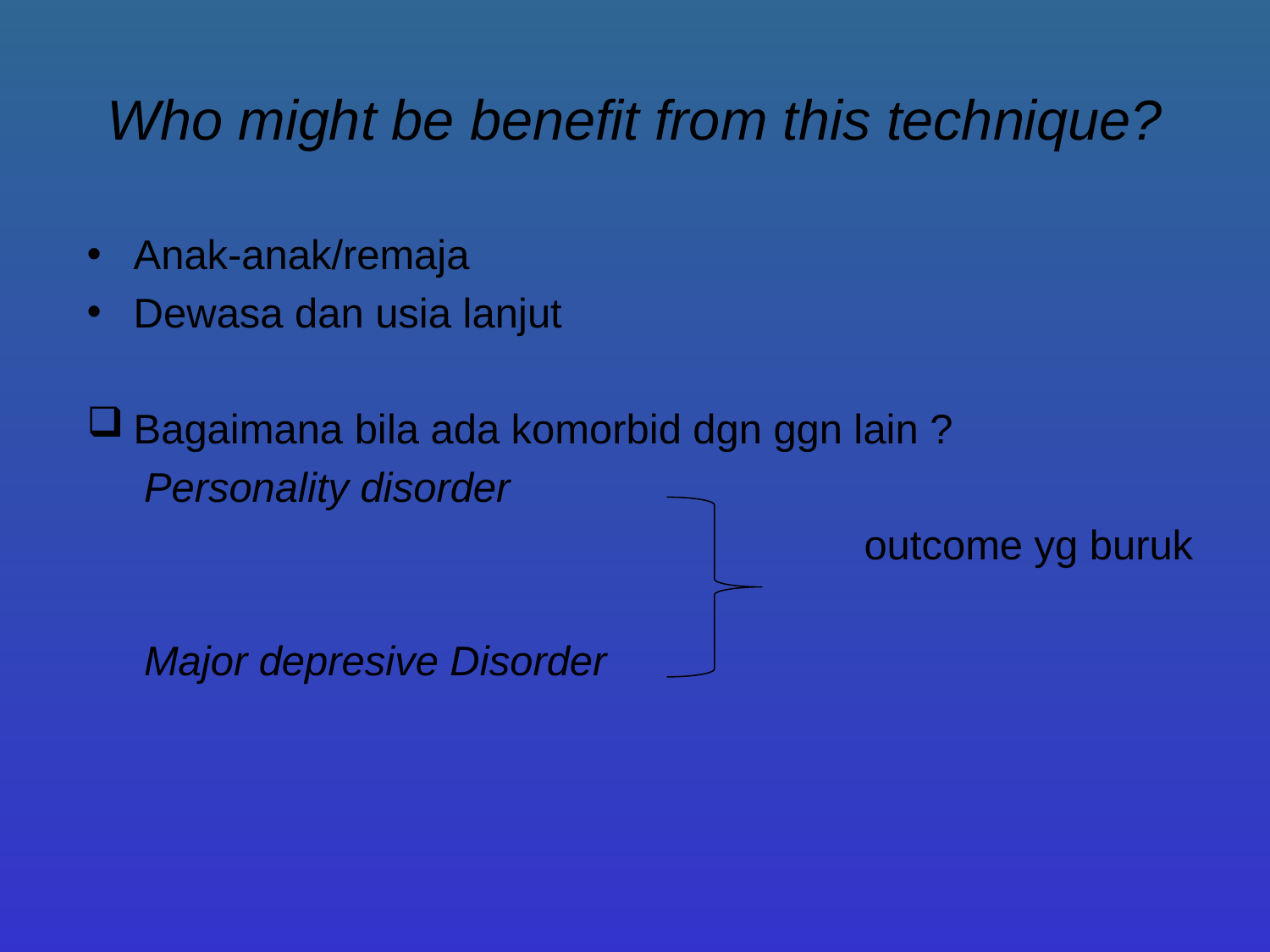

# Who might be benefit from this technique?
Anak-anak/remaja
Dewasa dan usia lanjut

Bagaimana bila ada komorbid dgn ggn lain ?
     Personality disorder
                                                                    outcome yg buruk

     Major depresive Disorder